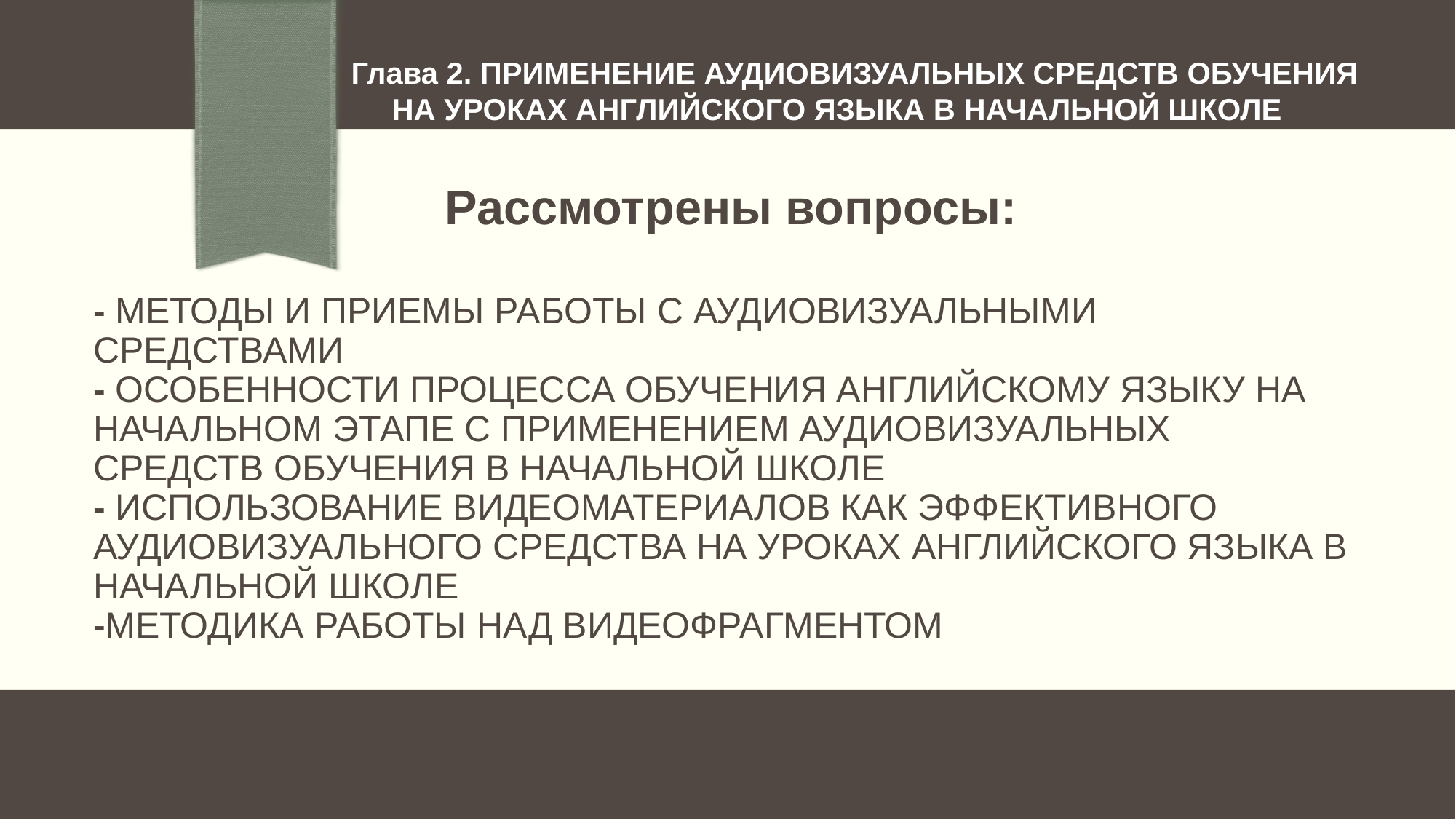

Глава 2. ПРИМЕНЕНИЕ АУДИОВИЗУАЛЬНЫХ СРЕДСТВ ОБУЧЕНИЯ НА УРОКАХ АНГЛИЙСКОГО ЯЗЫКА В НАЧАЛЬНОЙ ШКОЛЕ
Рассмотрены вопросы:
# - Методы и приемы работы с аудиовизуальными средствами - Особенности процесса обучения английскому языку на начальном этапе с применением аудиовизуальных средств обучения в начальной школе - Использование видеоматериалов как эффективного аудиовизуального средства на уроках английского языка в начальной школе -Методика работы над видеофрагментом